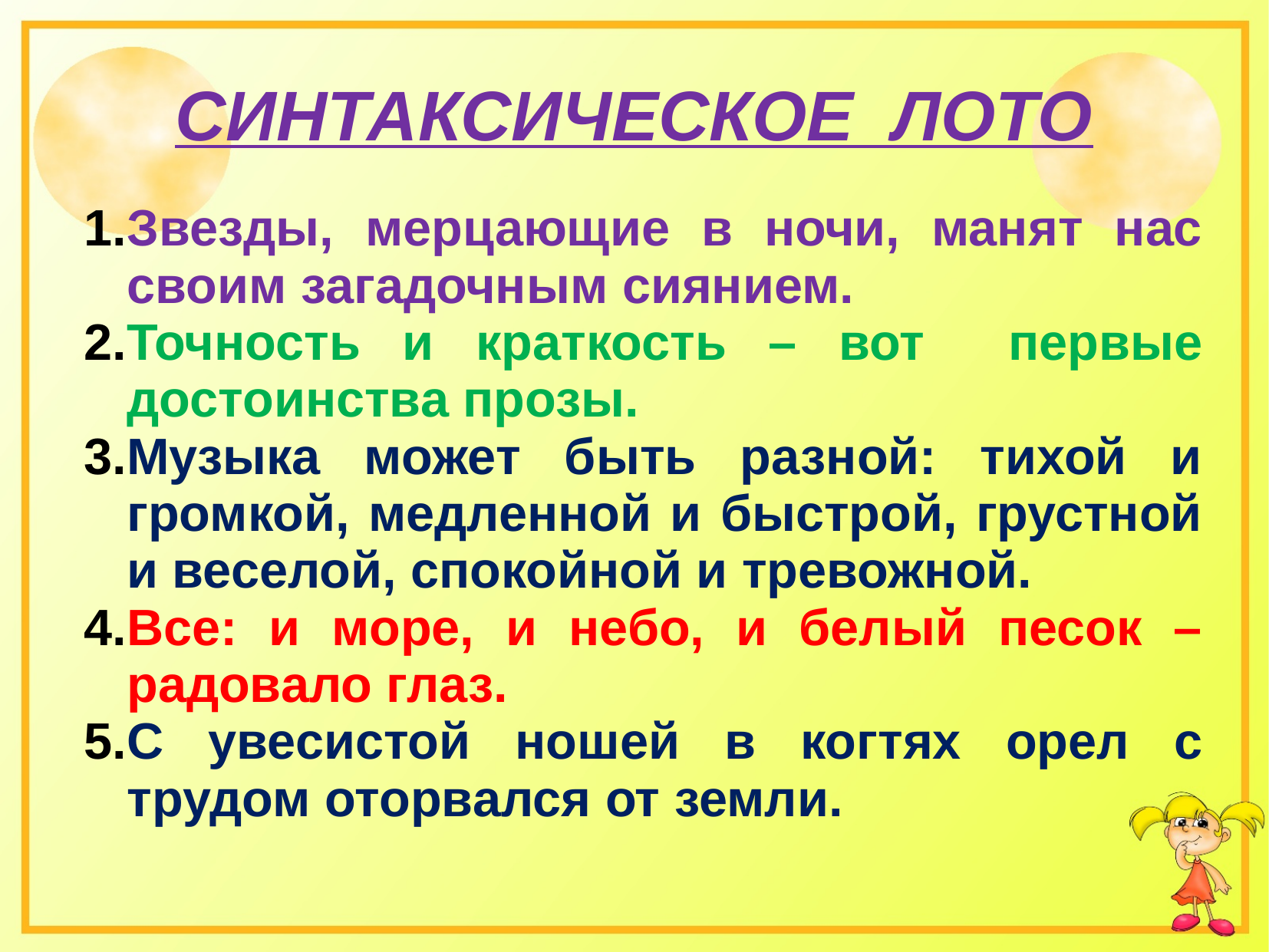

# СИНТАКСИЧЕСКОЕ  ЛОТО
Звезды, мерцающие в ночи, манят нас своим загадочным сиянием.
Точность и краткость – вот  первые достоинства прозы.
Музыка может быть разной: тихой и громкой, медленной и быстрой, грустной и веселой, спокойной и тревожной.
Все: и море, и небо, и белый песок – радовало глаз.
С увесистой ношей в когтях орел с трудом оторвался от земли.